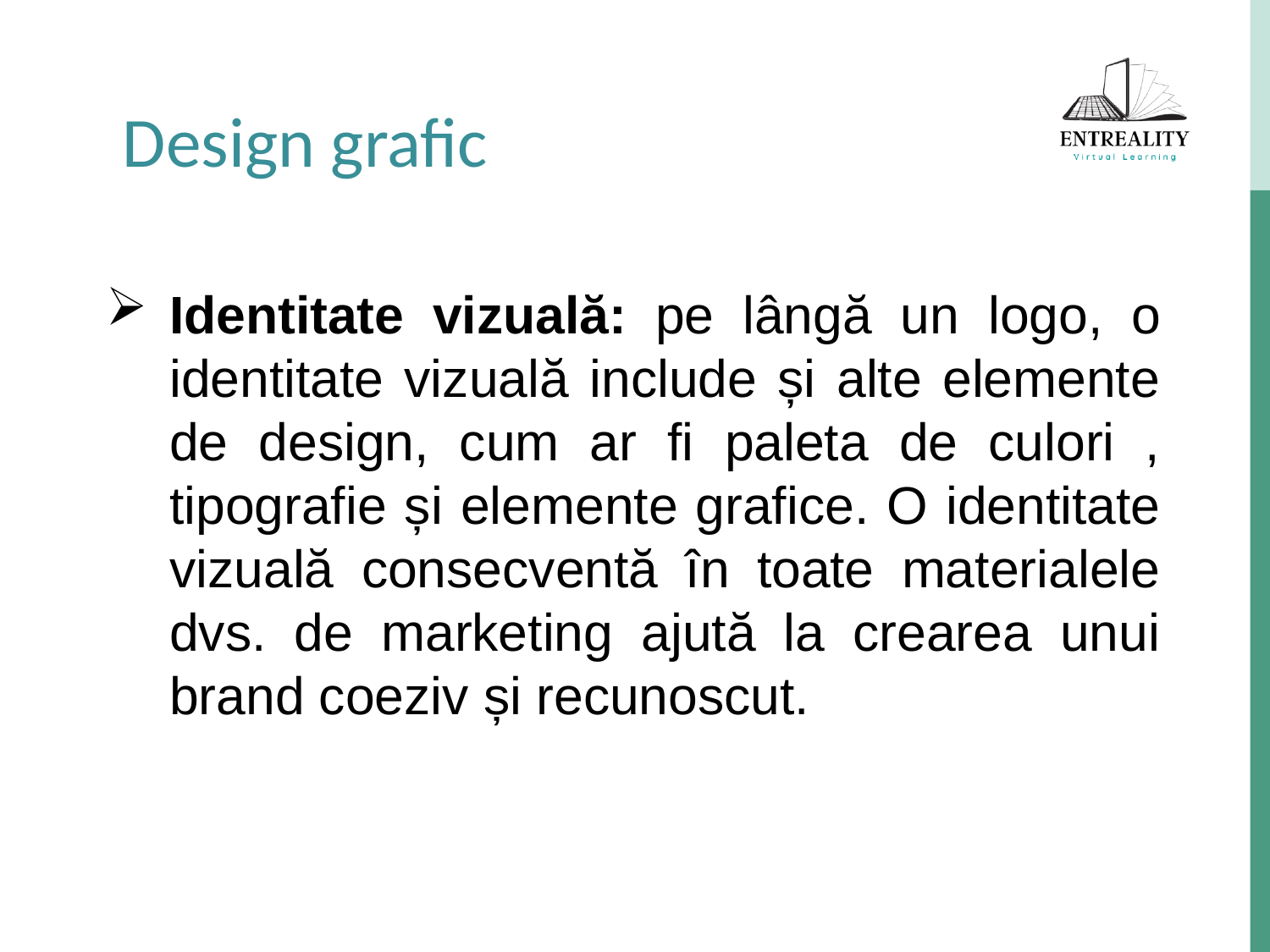

Design grafic
Identitate vizuală: pe lângă un logo, o identitate vizuală include și alte elemente de design, cum ar fi paleta de culori , tipografie și elemente grafice. O identitate vizuală consecventă în toate materialele dvs. de marketing ajută la crearea unui brand coeziv și recunoscut.